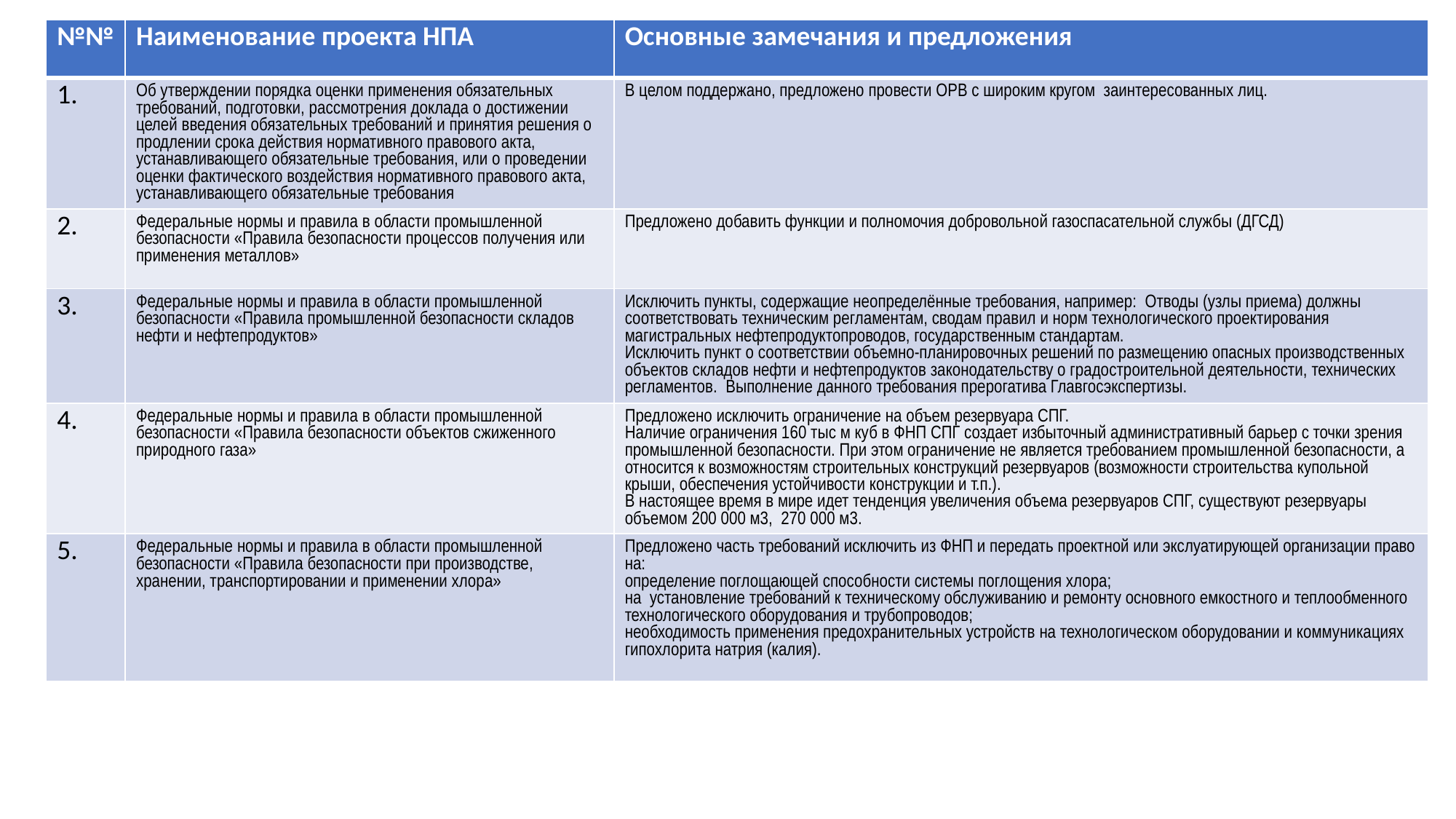

| №№ | Наименование проекта НПА | Основные замечания и предложения |
| --- | --- | --- |
| 1. | Об утверждении порядка оценки применения обязательных требований, подготовки, рассмотрения доклада о достижении целей введения обязательных требований и принятия решения о продлении срока действия нормативного правового акта, устанавливающего обязательные требования, или о проведении оценки фактического воздействия нормативного правового акта, устанавливающего обязательные требования | В целом поддержано, предложено провести ОРВ с широким кругом заинтересованных лиц. |
| 2. | Федеральные нормы и правила в области промышленной безопасности «Правила безопасности процессов получения или применения металлов» | Предложено добавить функции и полномочия добровольной газоспасательной службы (ДГСД) |
| 3. | Федеральные нормы и правила в области промышленной безопасности «Правила промышленной безопасности складов нефти и нефтепродуктов» | Исключить пункты, содержащие неопределённые требования, например: Отводы (узлы приема) должны соответствовать техническим регламентам, сводам правил и норм технологического проектирования магистральных нефтепродуктопроводов, государственным стандартам. Исключить пункт о соответствии объемно-планировочных решений по размещению опасных производственных объектов складов нефти и нефтепродуктов законодательству о градостроительной деятельности, технических регламентов. Выполнение данного требования прерогатива Главгосэкспертизы. |
| 4. | Федеральные нормы и правила в области промышленной безопасности «Правила безопасности объектов сжиженного природного газа» | Предложено исключить ограничение на объем резервуара СПГ. Наличие ограничения 160 тыс м куб в ФНП СПГ создает избыточный административный барьер с точки зрения промышленной безопасности. При этом ограничение не является требованием промышленной безопасности, а относится к возможностям строительных конструкций резервуаров (возможности строительства купольной крыши, обеспечения устойчивости конструкции и т.п.). В настоящее время в мире идет тенденция увеличения объема резервуаров СПГ, существуют резервуары объемом 200 000 м3, 270 000 м3. |
| 5. | Федеральные нормы и правила в области промышленной безопасности «Правила безопасности при производстве, хранении, транспортировании и применении хлора» | Предложено часть требований исключить из ФНП и передать проектной или экслуатирующей организации право на: определение поглощающей способности системы поглощения хлора; на установление требований к техническому обслуживанию и ремонту основного емкостного и теплообменного технологического оборудования и трубопроводов; необходимость применения предохранительных устройств на технологическом оборудовании и коммуникациях гипохлорита натрия (калия). |